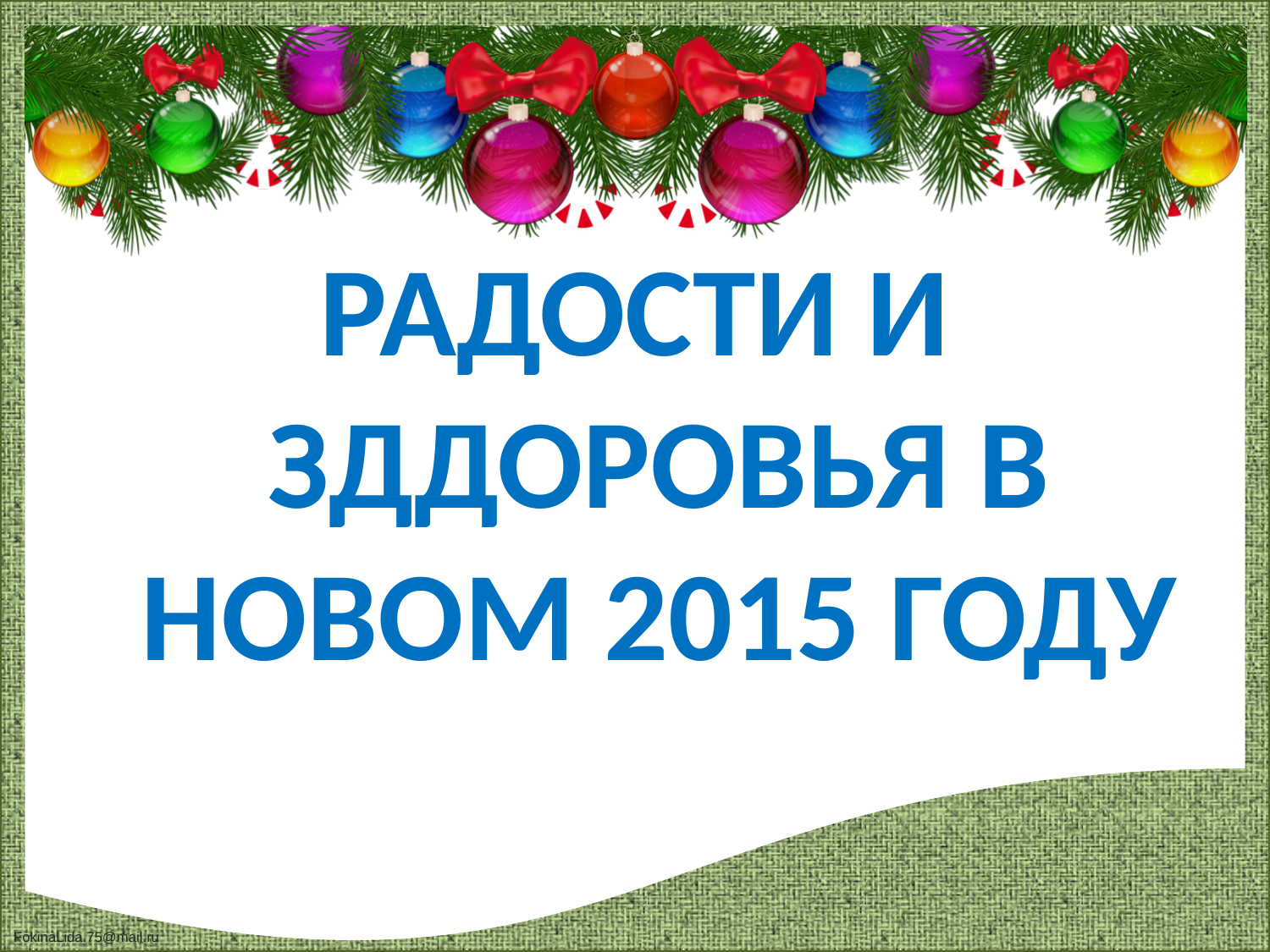

#
РАДОСТИ И ЗДДОРОВЬЯ В НОВОМ 2015 ГОДУ